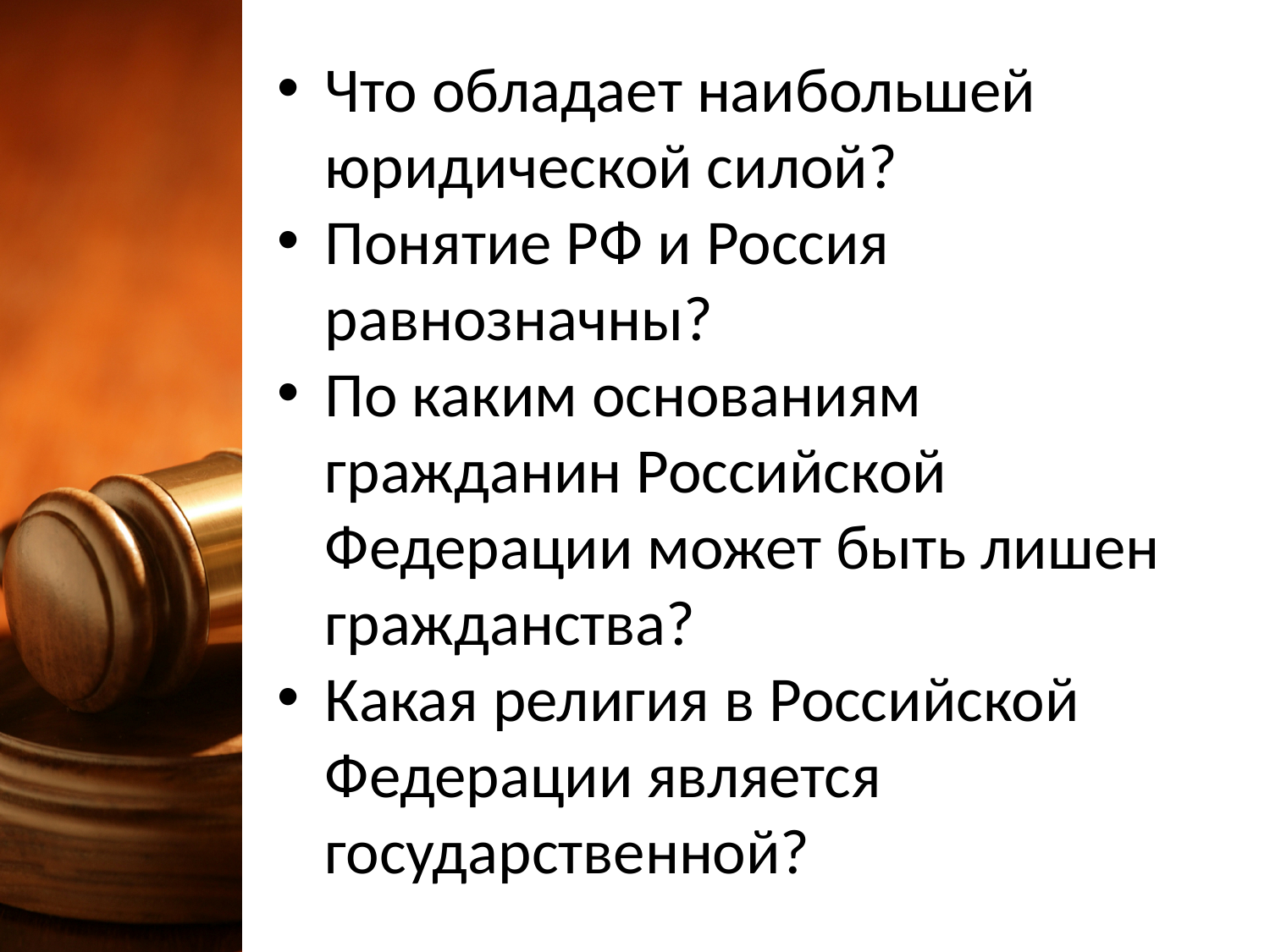

Что обладает наибольшей юридической силой?
Понятие РФ и Россия равнозначны?
По каким основаниям гражданин Российской Федерации может быть лишен гражданства?
Какая религия в Российской Федерации является государственной?